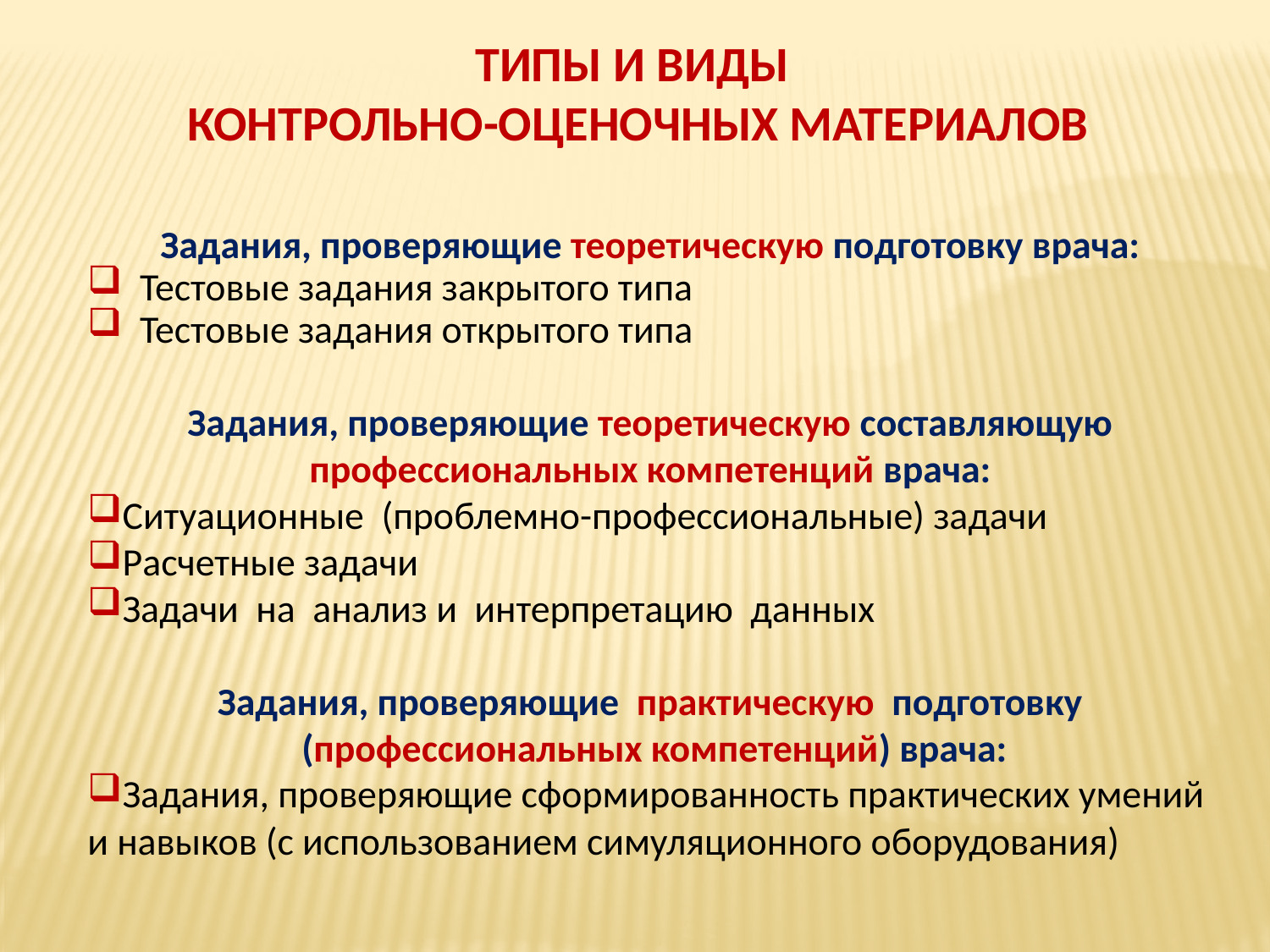

ТИПЫ И ВИДЫ
КОНТРОЛЬНО-ОЦЕНОЧНЫХ МАТЕРИАЛОВ
Задания, проверяющие теоретическую подготовку врача:
  Тестовые задания закрытого типа
  Тестовые задания открытого типа

Задания, проверяющие теоретическую составляющую профессиональных компетенций врача:
Ситуационные  (проблемно-профессиональные) задачи
Расчетные задачи
Задачи  на  анализ и  интерпретацию  данных

Задания, проверяющие  практическую  подготовку
 (профессиональных компетенций) врача:
Задания, проверяющие сформированность практических умений и навыков (с использованием симуляционного оборудования)